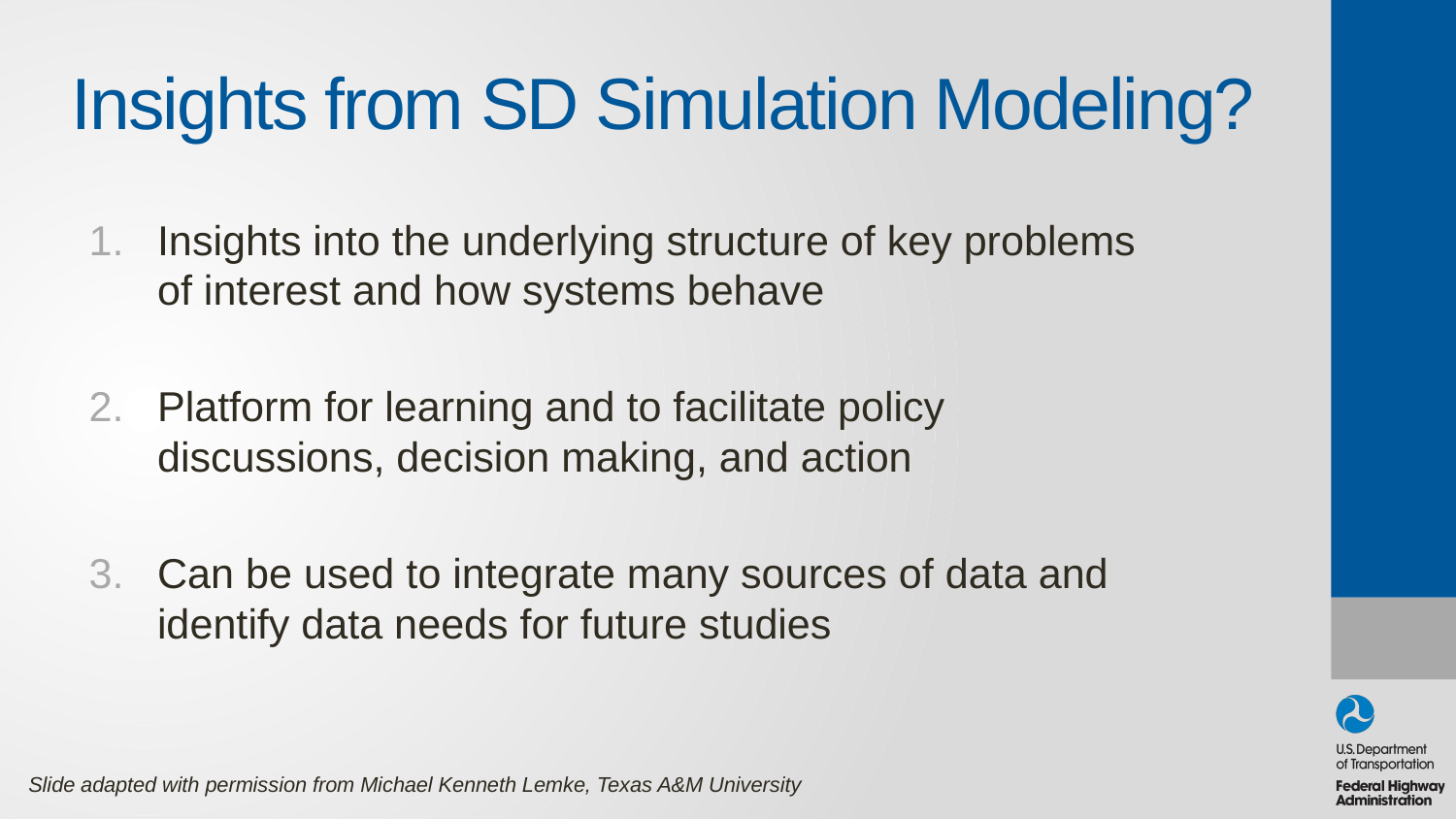

# Insights from SD Simulation Modeling?
Insights into the underlying structure of key problems of interest and how systems behave

Platform for learning and to facilitate policy discussions, decision making, and action

Can be used to integrate many sources of data and identify data needs for future studies
Slide adapted with permission from Michael Kenneth Lemke, Texas A&M University